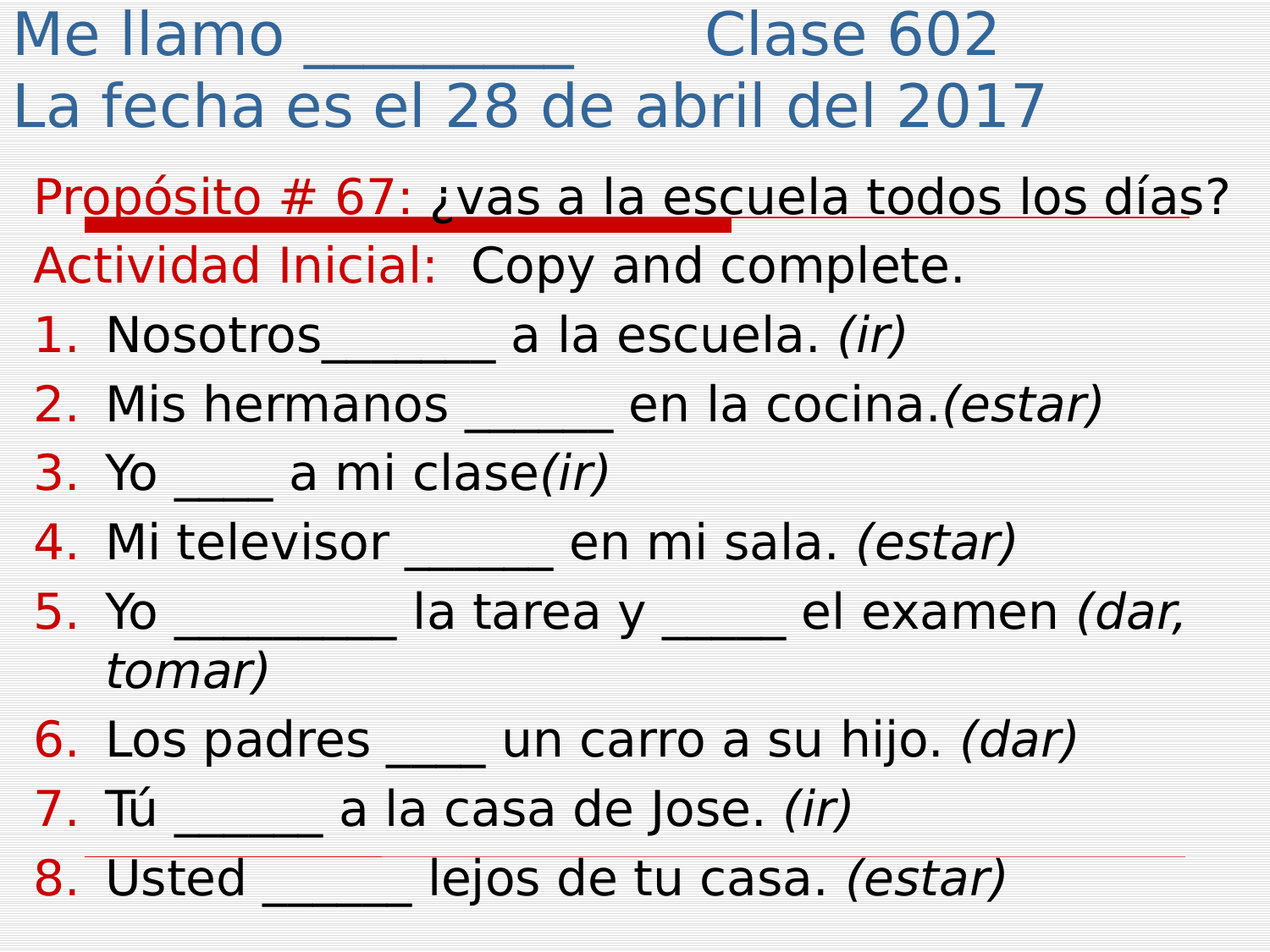

Me llamo _________ 	   Clase 602
La fecha es el 28 de abril del 2017
Propósito # 67: ¿vas a la escuela todos los días?
Actividad Inicial:  Copy and complete.
Nosotros_______ a la escuela. (ir)
Mis hermanos ______ en la cocina.(estar)
Yo ____ a mi clase(ir)
Mi televisor ______ en mi sala. (estar)
Yo _________ la tarea y _____ el examen (dar, tomar)
Los padres ____ un carro a su hijo. (dar)
Tú ______ a la casa de Jose. (ir)
Usted ______ lejos de tu casa. (estar)